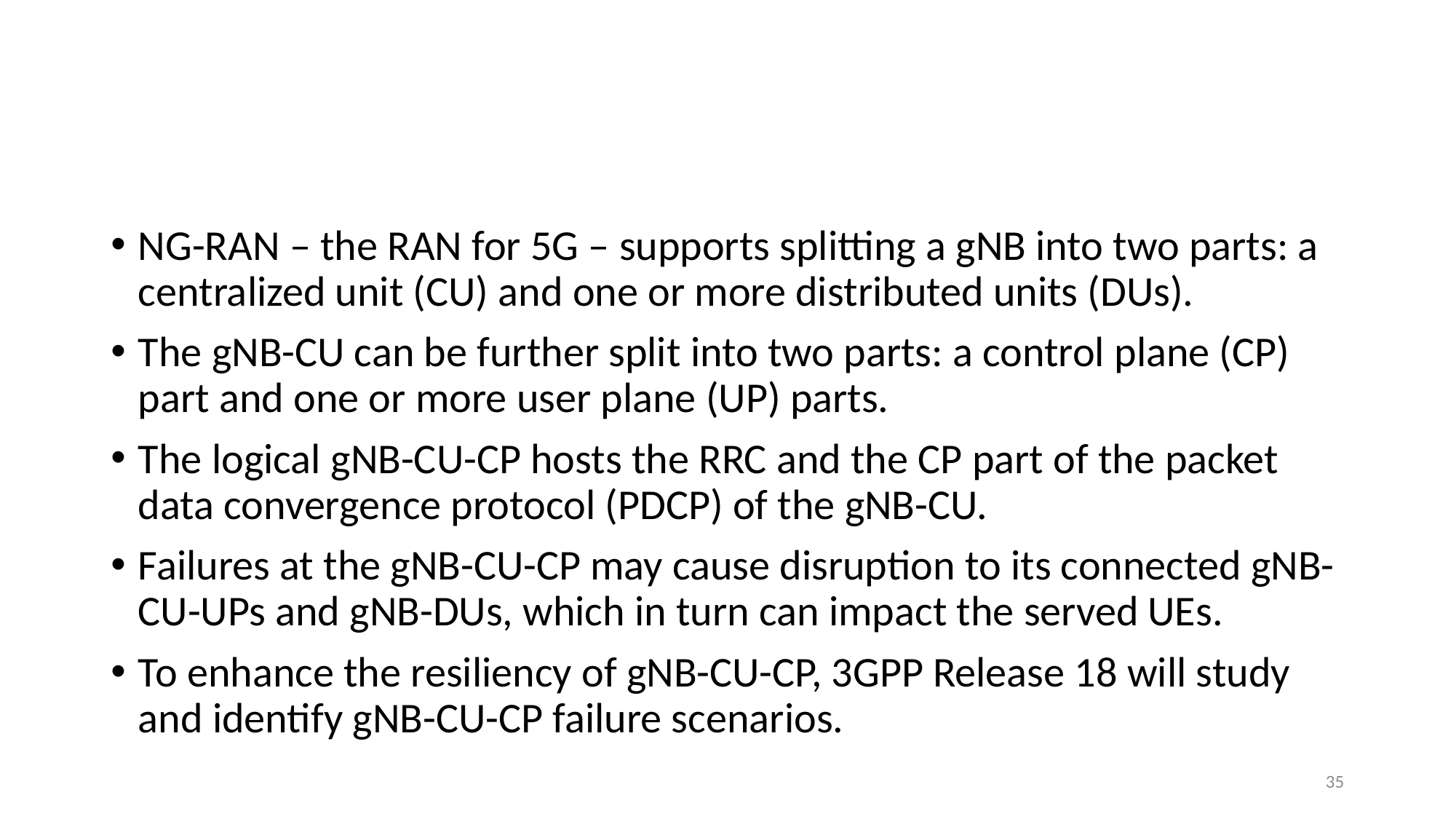

#
NG-RAN – the RAN for 5G – supports splitting a gNB into two parts: a centralized unit (CU) and one or more distributed units (DUs).
The gNB-CU can be further split into two parts: a control plane (CP) part and one or more user plane (UP) parts.
The logical gNB-CU-CP hosts the RRC and the CP part of the packet data convergence protocol (PDCP) of the gNB-CU.
Failures at the gNB-CU-CP may cause disruption to its connected gNB-CU-UPs and gNB-DUs, which in turn can impact the served UEs.
To enhance the resiliency of gNB-CU-CP, 3GPP Release 18 will study and identify gNB-CU-CP failure scenarios.
35